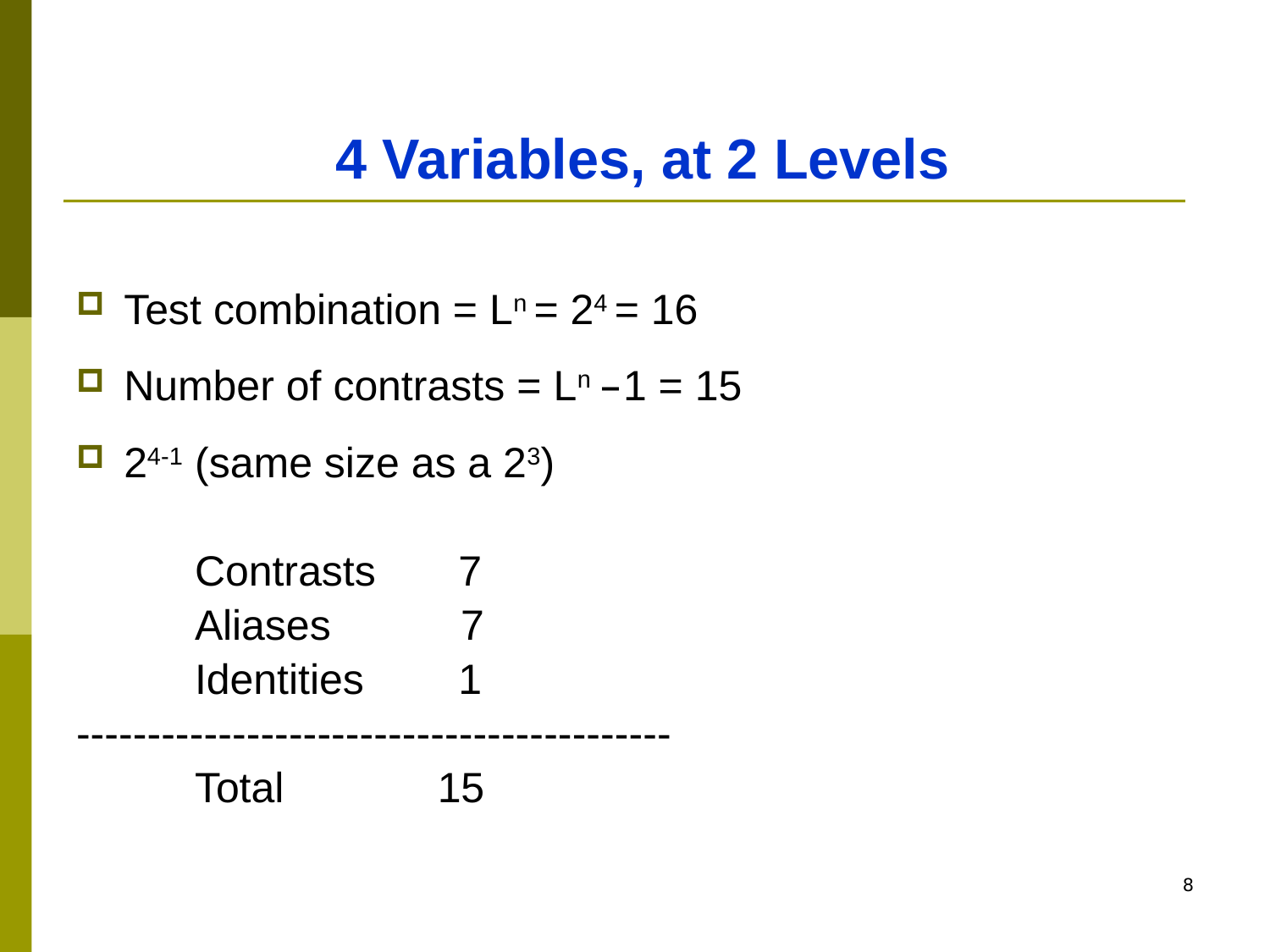

# 4 Variables, at 2 Levels

Test combination = Ln = 24 = 16

Number of contrasts = Ln –1 = 15

24-1 (same size as a 23)

          Contrasts       7
          Aliases           7
          Identities        1
------------------------------------------
          Total             15
8